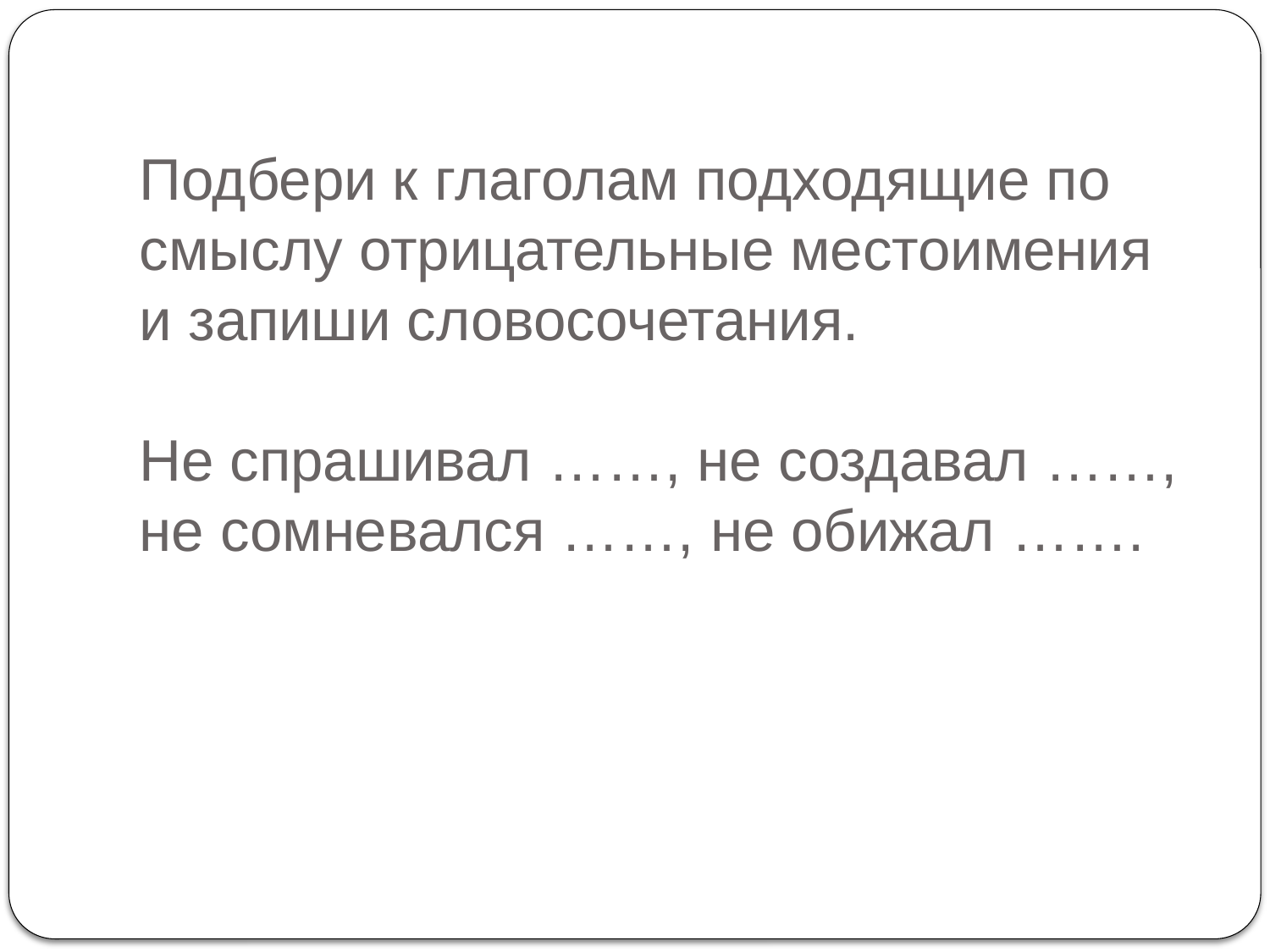

# Подбери к глаголам подходящие по смыслу отрицательные местоимения и запиши словосочетания. Не спрашивал ……, не создавал ……, не сомневался ……, не обижал …….